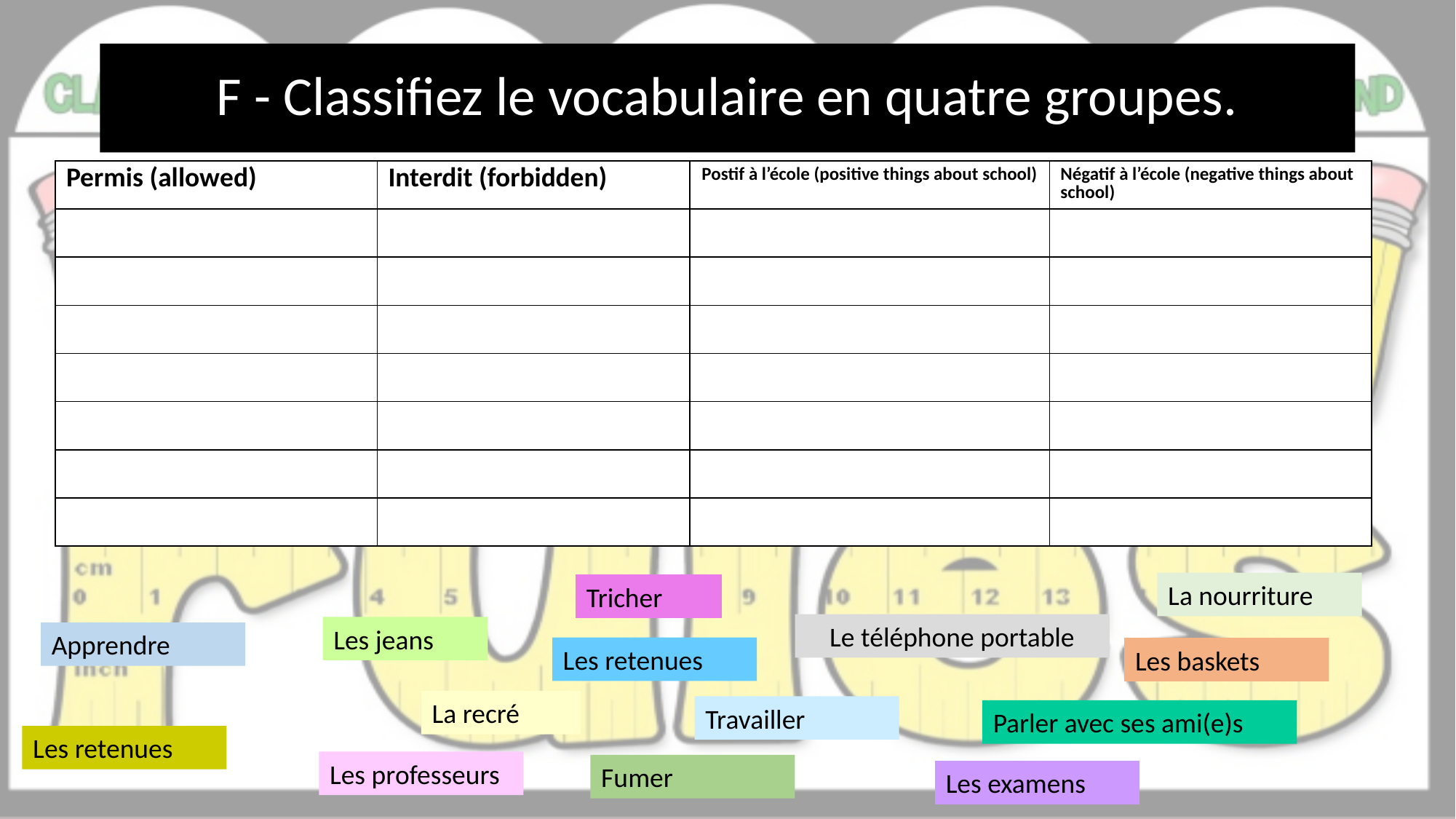

# F - Classifiez le vocabulaire en quatre groupes.
| Permis (allowed) | Interdit (forbidden) | Postif à l’école (positive things about school) | Négatif à l’école (negative things about school) |
| --- | --- | --- | --- |
|  |  |  |  |
|  |  |  |  |
|  |  |  |  |
|  |  |  |  |
|  |  |  |  |
|  |  |  |  |
|  |  |  |  |
La nourriture
Tricher
Le téléphone portable
Les jeans
Apprendre
Les retenues
Les baskets
La recré
Travailler
Parler avec ses ami(e)s
Les retenues
Les professeurs
Fumer
Les examens